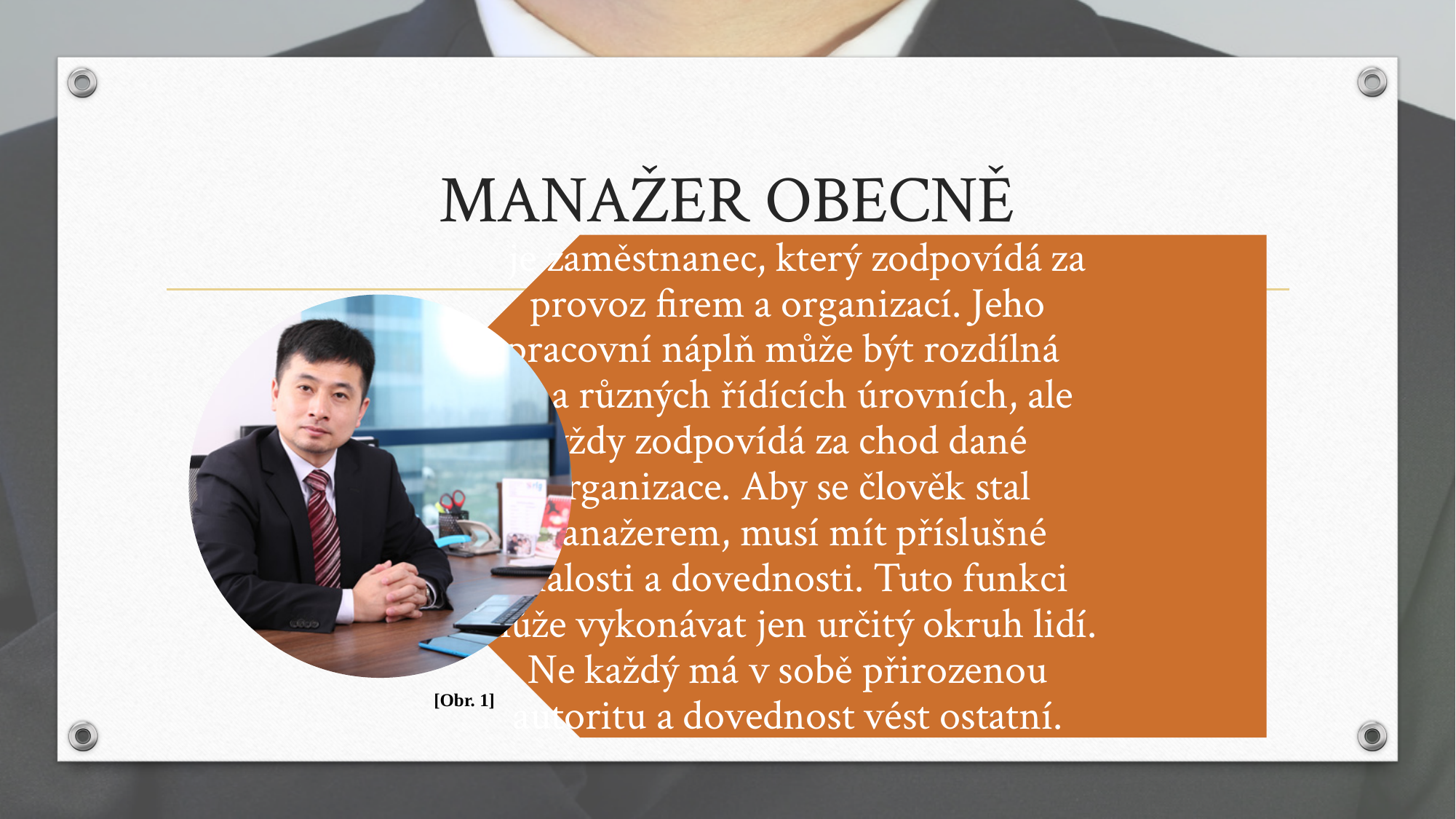

# MANAŽER OBECNĚ
  je zaměstnanec, který zodpovídá za provoz firem a organizací. Jeho pracovní náplň může být rozdílná
a na různých řídících úrovních, ale vždy zodpovídá za chod dané organizace. Aby se člověk stal manažerem, musí mít příslušné znalosti a dovednosti. Tuto funkci může vykonávat jen určitý okruh lidí. Ne každý má v sobě přirozenou autoritu a dovednost vést ostatní.
 [Obr. 1]